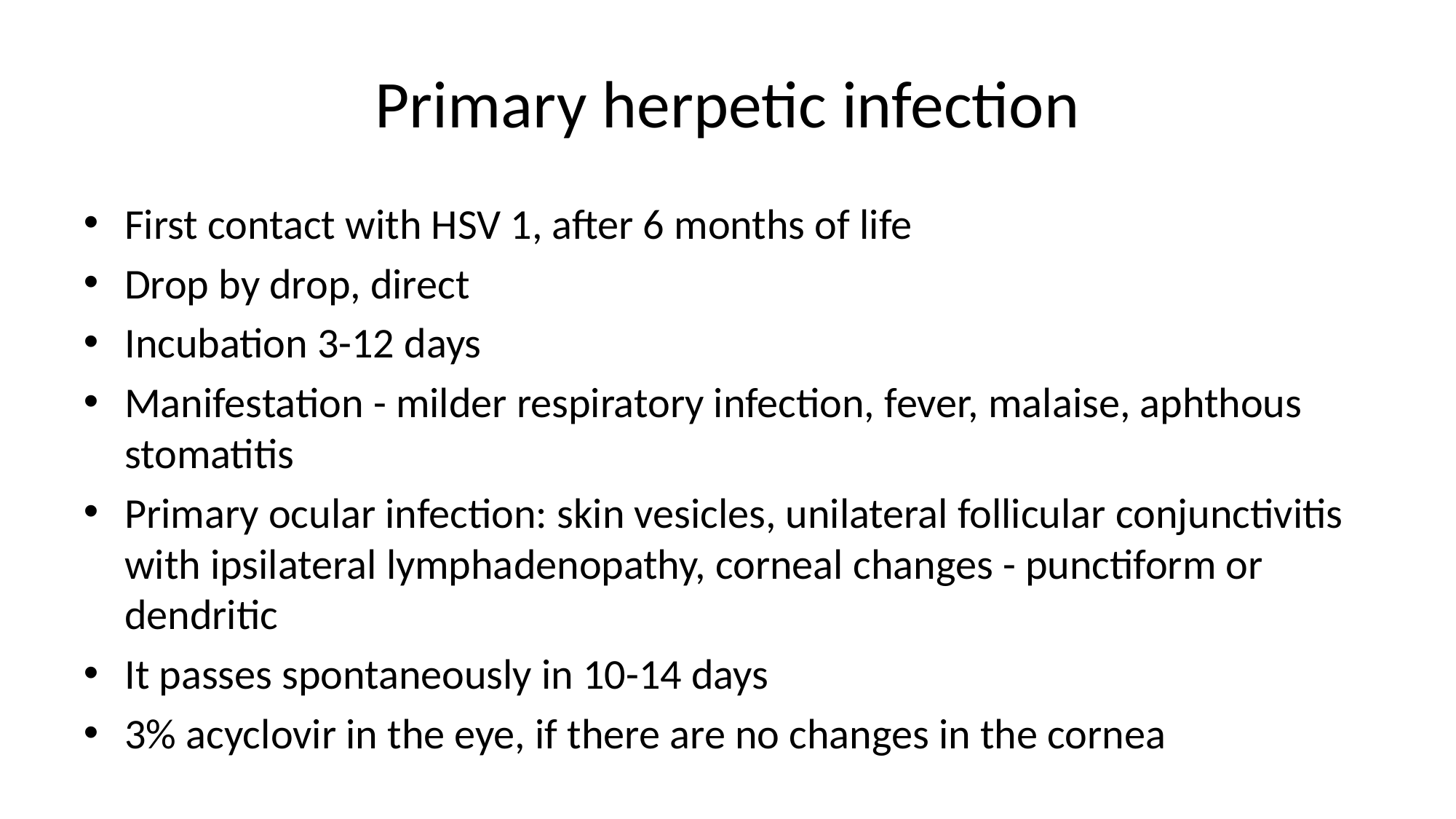

# Primary herpetic infection
First contact with HSV 1, after 6 months of life
Drop by drop, direct
Incubation 3-12 days
Manifestation - milder respiratory infection, fever, malaise, aphthous stomatitis
Primary ocular infection: skin vesicles, unilateral follicular conjunctivitis with ipsilateral lymphadenopathy, corneal changes - punctiform or dendritic
It passes spontaneously in 10-14 days
3% acyclovir in the eye, if there are no changes in the cornea